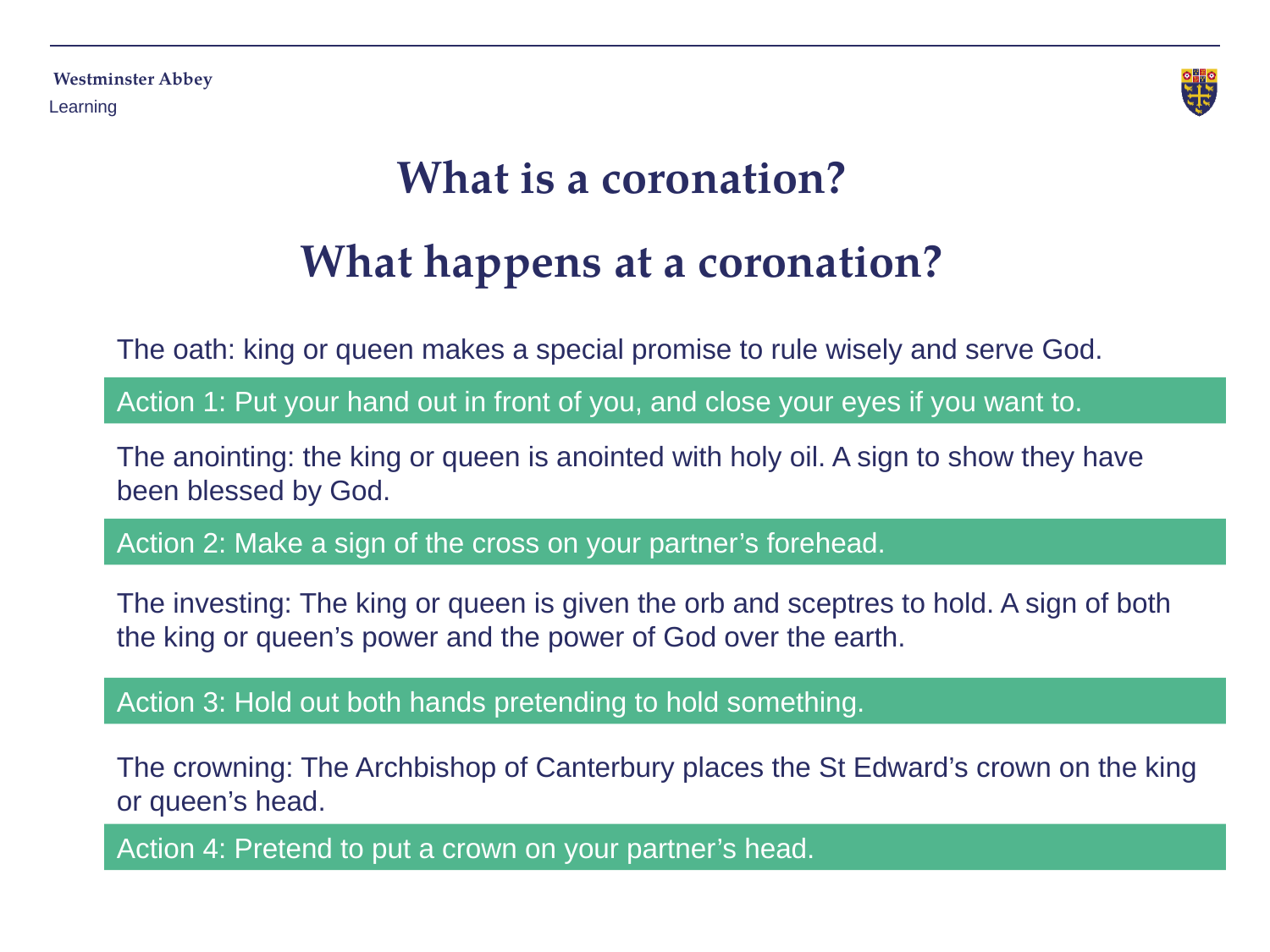

Learning
What is a coronation?
What happens at a coronation?
The oath: king or queen makes a special promise to rule wisely and serve God.
Action 1: Put your hand out in front of you, and close your eyes if you want to.
The anointing: the king or queen is anointed with holy oil. A sign to show they have been blessed by God.
Action 2: Make a sign of the cross on your partner’s forehead.
The investing: The king or queen is given the orb and sceptres to hold. A sign of both the king or queen’s power and the power of God over the earth.
Action 3: Hold out both hands pretending to hold something.
The crowning: The Archbishop of Canterbury places the St Edward’s crown on the king or queen’s head.
Action 4: Pretend to put a crown on your partner’s head.